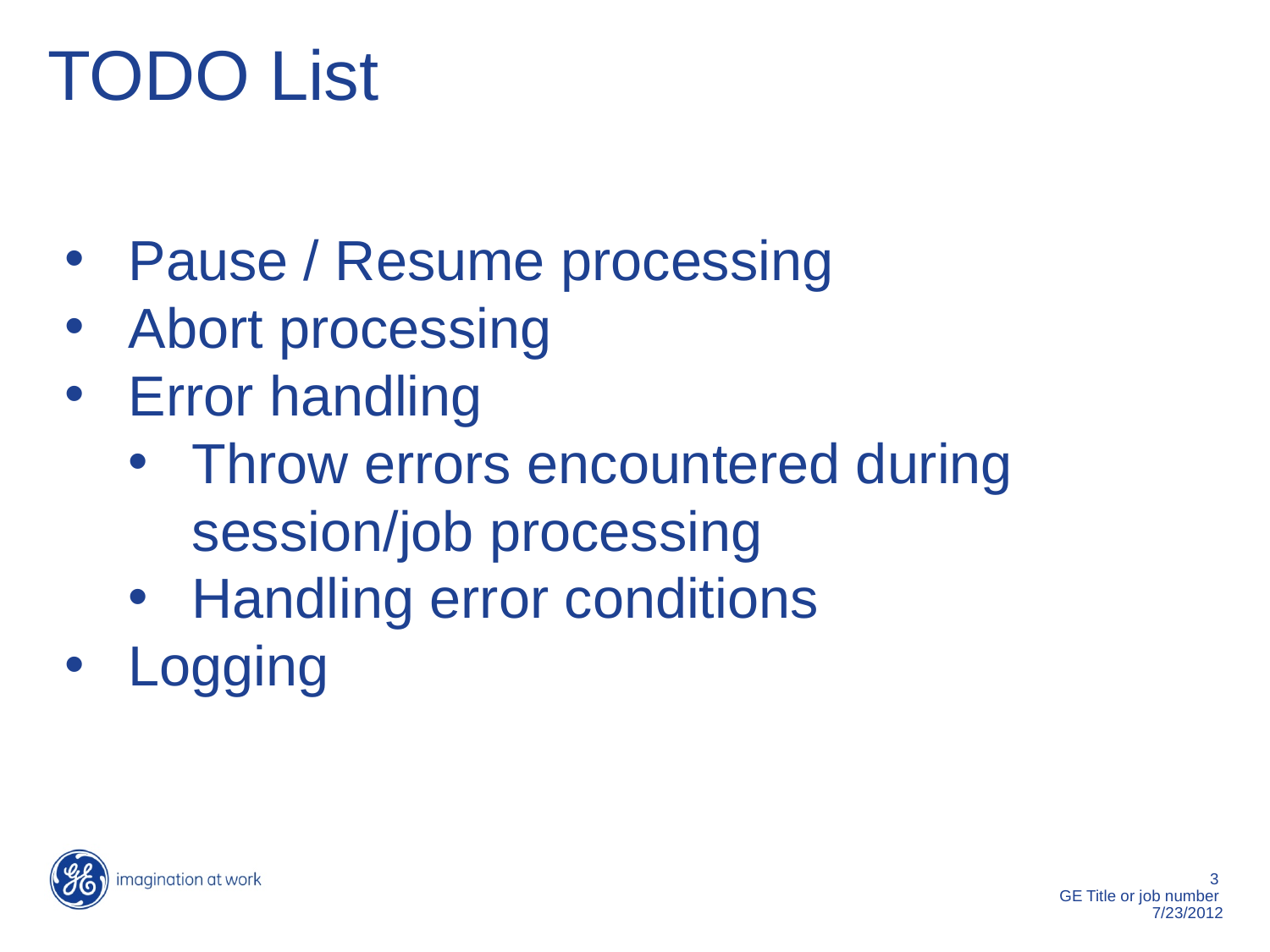

# TODO List
Pause / Resume processing
Abort processing
Error handling
Throw errors encountered during session/job processing
Handling error conditions
Logging